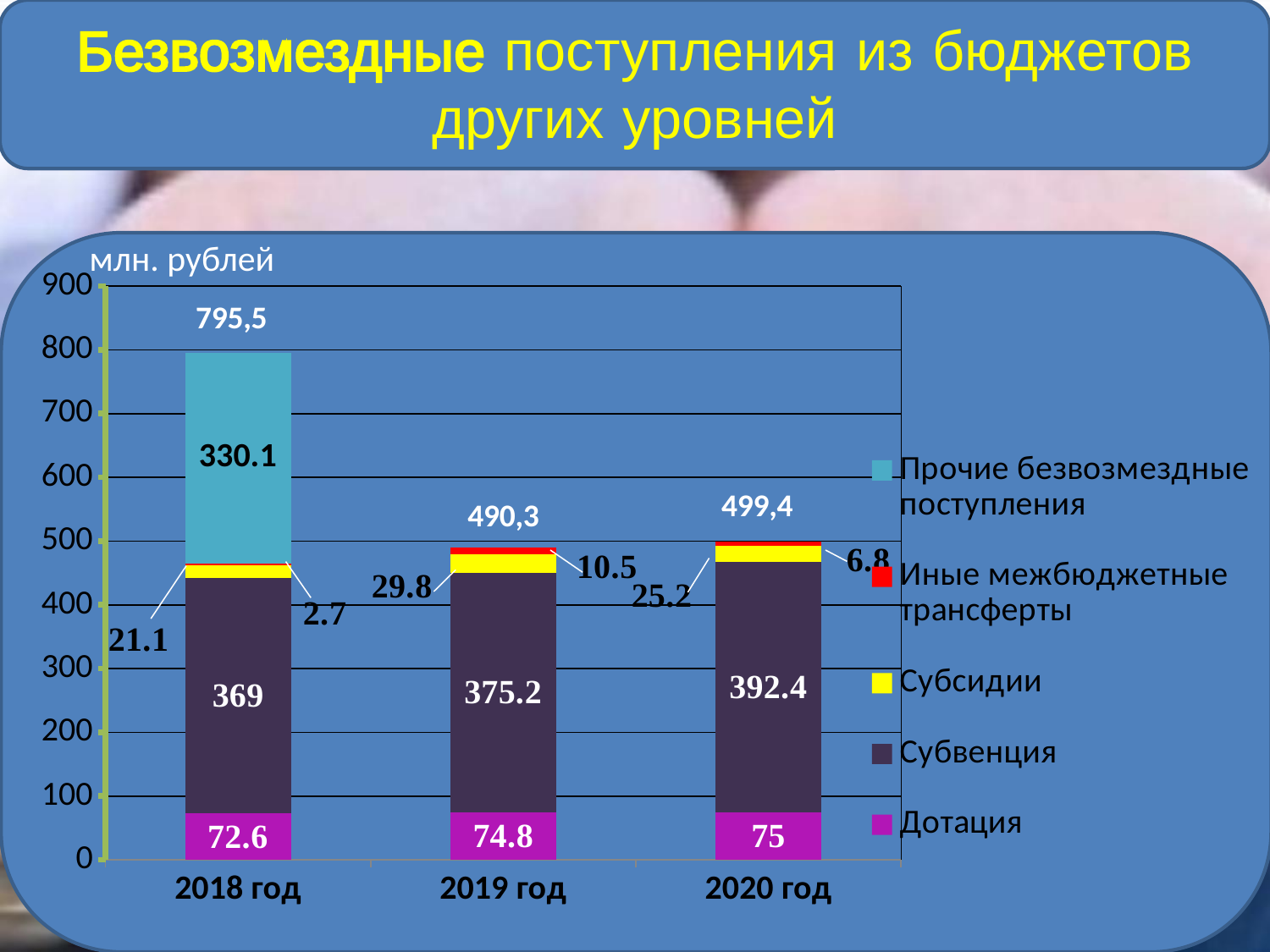

#
Безвозмездные поступления из бюджетов других уровней

млн. рублей

### Chart

| Category | Дотация | Субвенция | Субсидии | Иные межбюджетные трансферты | Прочие безвозмездные поступления |
|---|---|---|---|---|---|
| 2018 год | 72.6 | 369.0 | 21.1 | 2.7 | 330.1 |
| 2019 год | 74.8 | 375.2 | 29.8 | 10.5 | None |
| 2020 год | 75.0 | 392.4 | 25.2 | 6.8 | None |